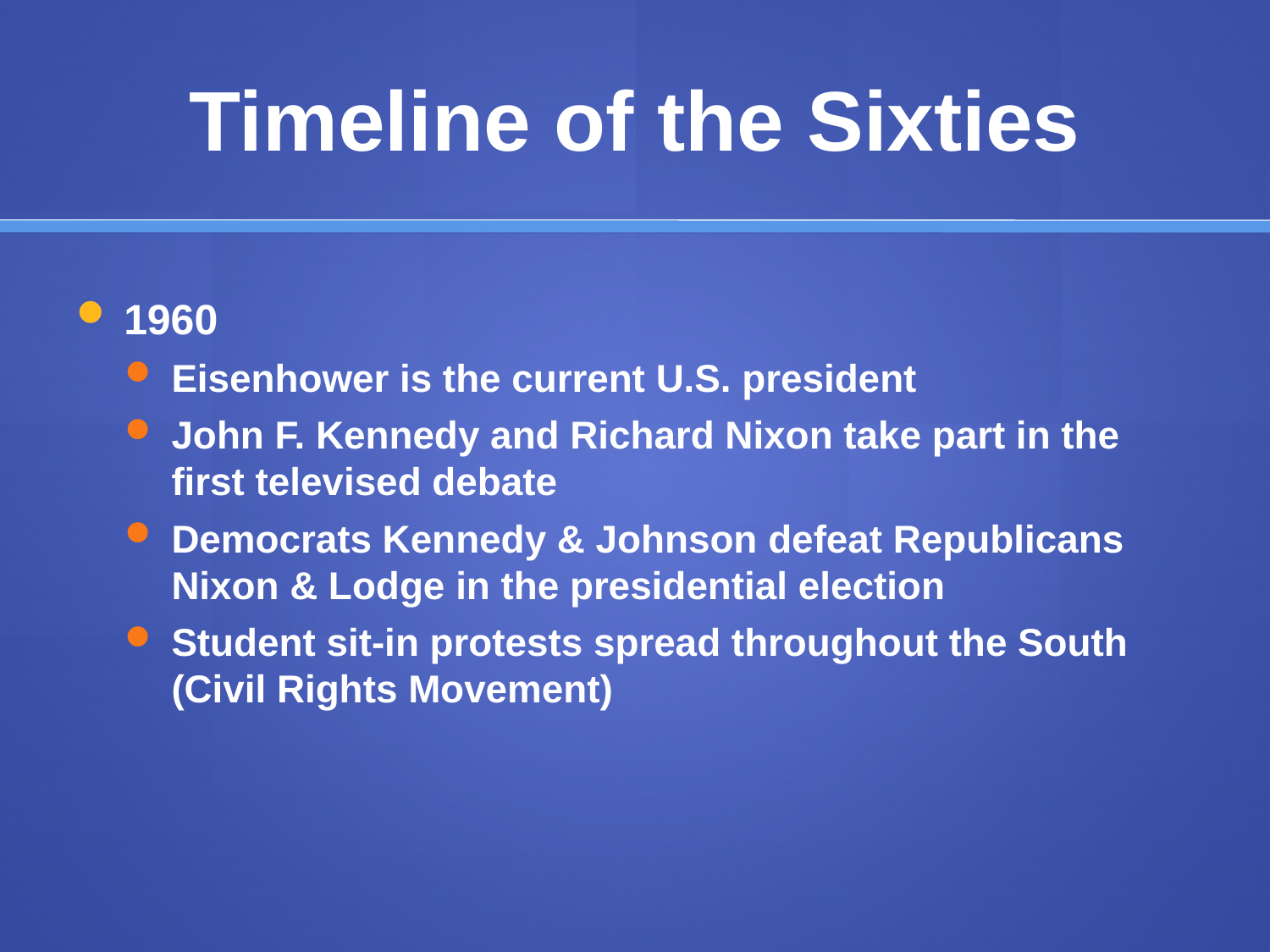

# Timeline of the Sixties
1960
Eisenhower is the current U.S. president
John F. Kennedy and Richard Nixon take part in the first televised debate
Democrats Kennedy & Johnson defeat Republicans Nixon & Lodge in the presidential election
Student sit-in protests spread throughout the South (Civil Rights Movement)